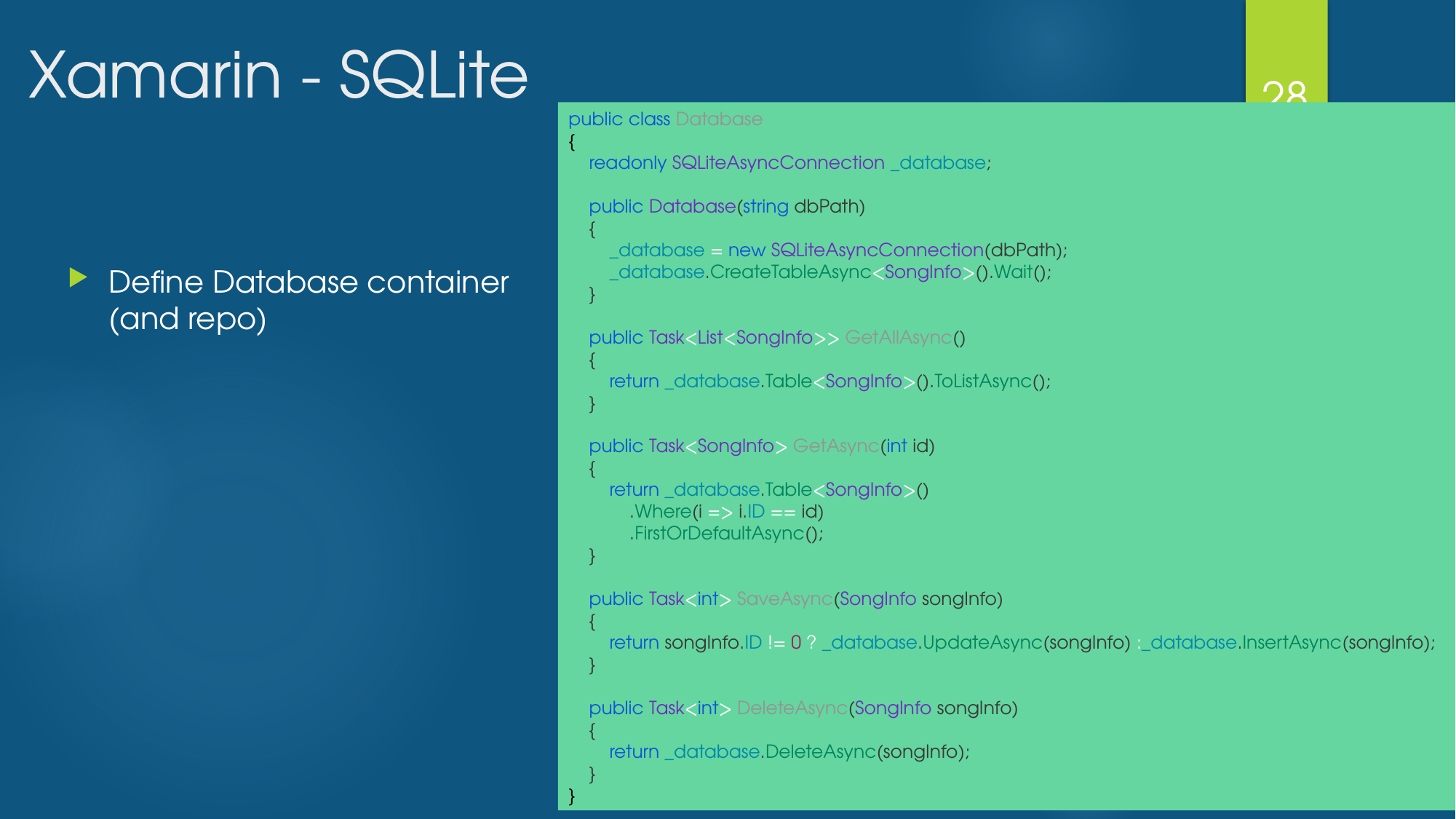

# Xamarin - SQLite
28
public class Database
{
    readonly SQLiteAsyncConnection _database;
    public Database(string dbPath)
    {
        _database = new SQLiteAsyncConnection(dbPath);
        _database.CreateTableAsync<SongInfo>().Wait();
    }
    public Task<List<SongInfo>> GetAllAsync()
    {
        return _database.Table<SongInfo>().ToListAsync();
    }
    public Task<SongInfo> GetAsync(int id)
    {
        return _database.Table<SongInfo>()
            .Where(i => i.ID == id)
            .FirstOrDefaultAsync();
    }
    public Task<int> SaveAsync(SongInfo songInfo)
    {
        return songInfo.ID != 0 ? _database.UpdateAsync(songInfo) :_database.InsertAsync(songInfo);
    }
    public Task<int> DeleteAsync(SongInfo songInfo)
    {
        return _database.DeleteAsync(songInfo);
    }
}
Define Database container
(and repo)